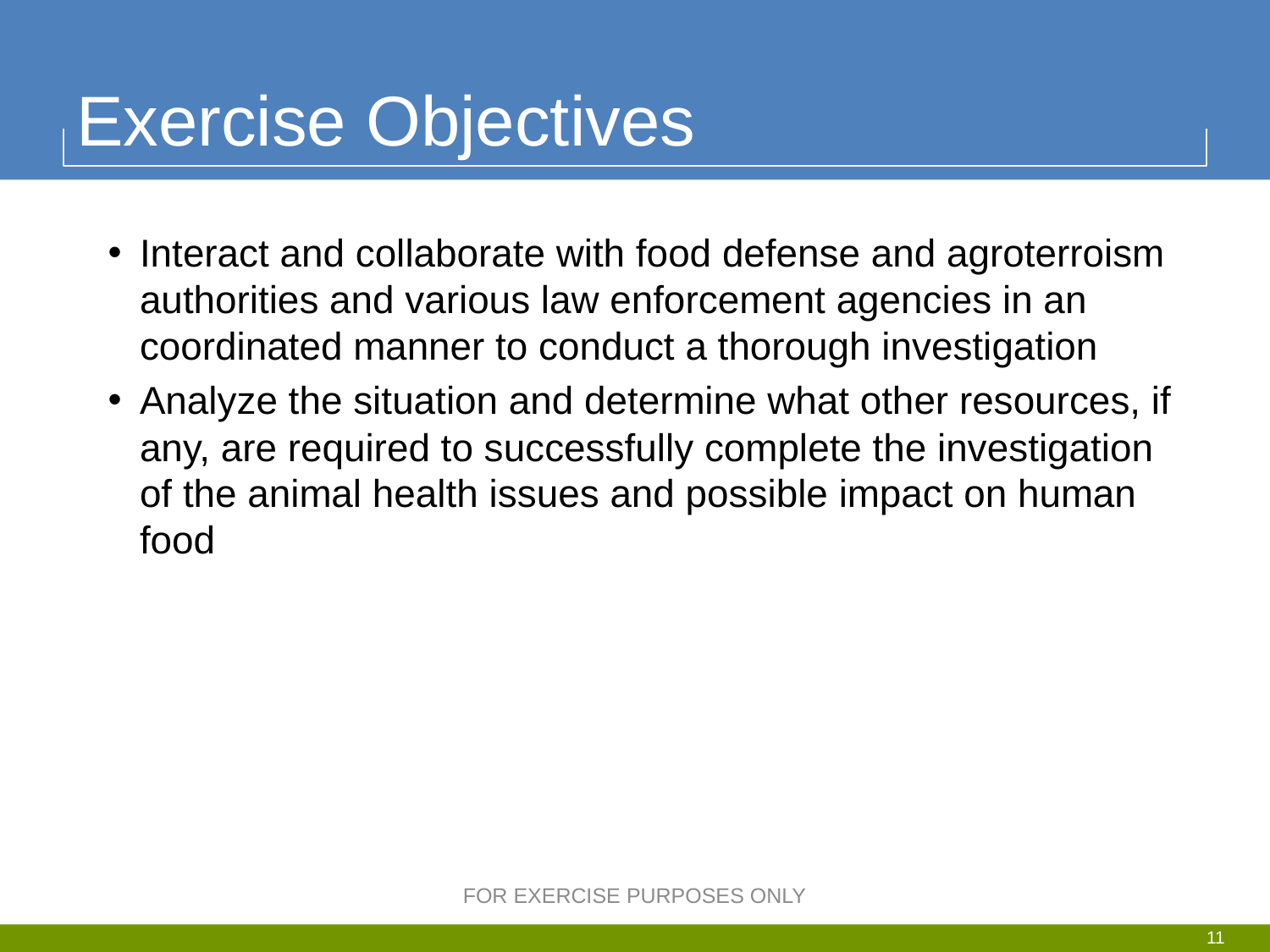

# Exercise Objectives
Interact and collaborate with food defense and agroterroism authorities and various law enforcement agencies in an coordinated manner to conduct a thorough investigation
Analyze the situation and determine what other resources, if any, are required to successfully complete the investigation of the animal health issues and possible impact on human food

FOR EXERCISE PURPOSES ONLY